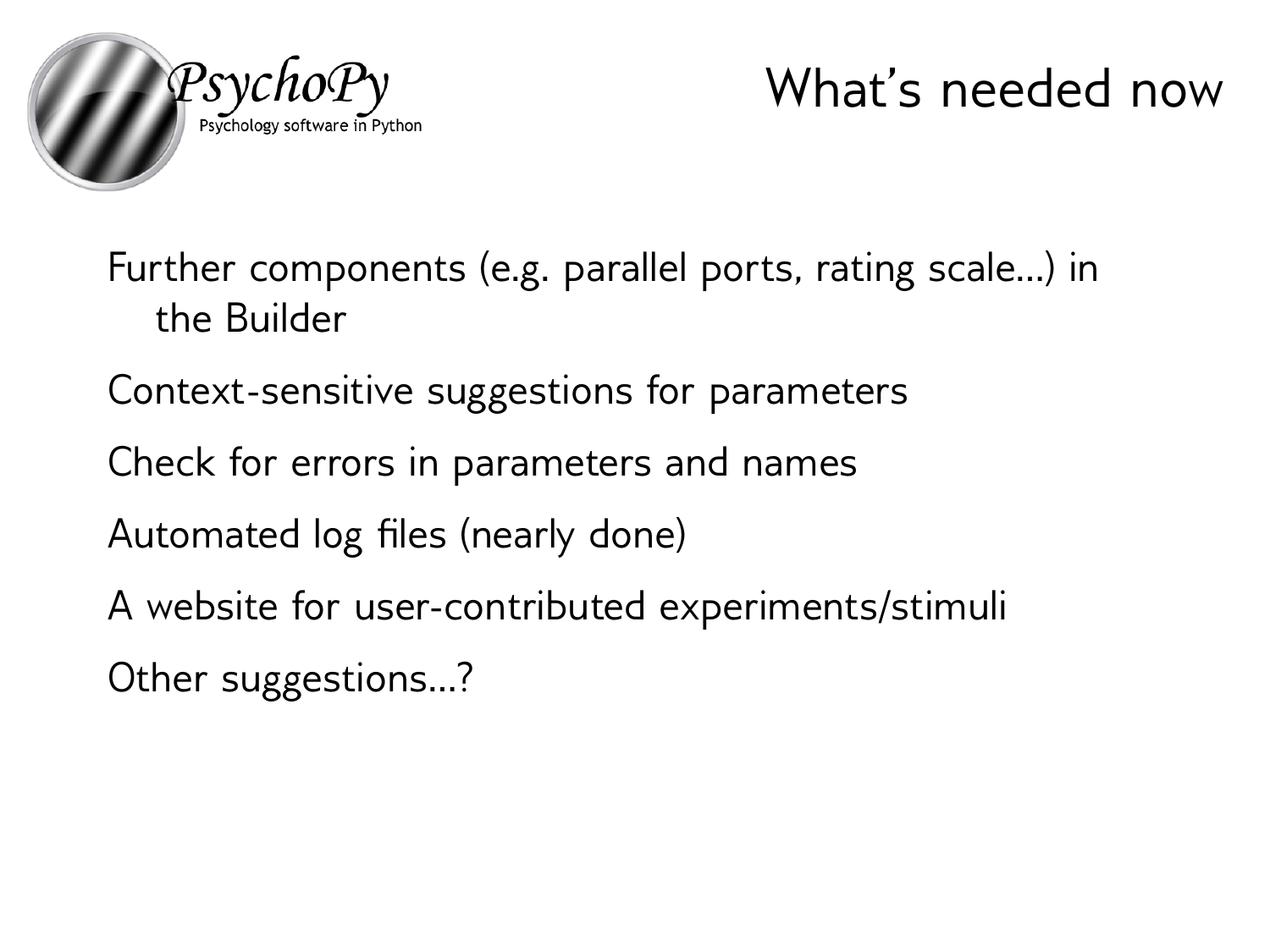

# What’s needed now
Further components (e.g. parallel ports, rating scale…) in the Builder
Context-sensitive suggestions for parameters
Check for errors in parameters and names
Automated log files (nearly done)
A website for user-contributed experiments/stimuli
Other suggestions…?